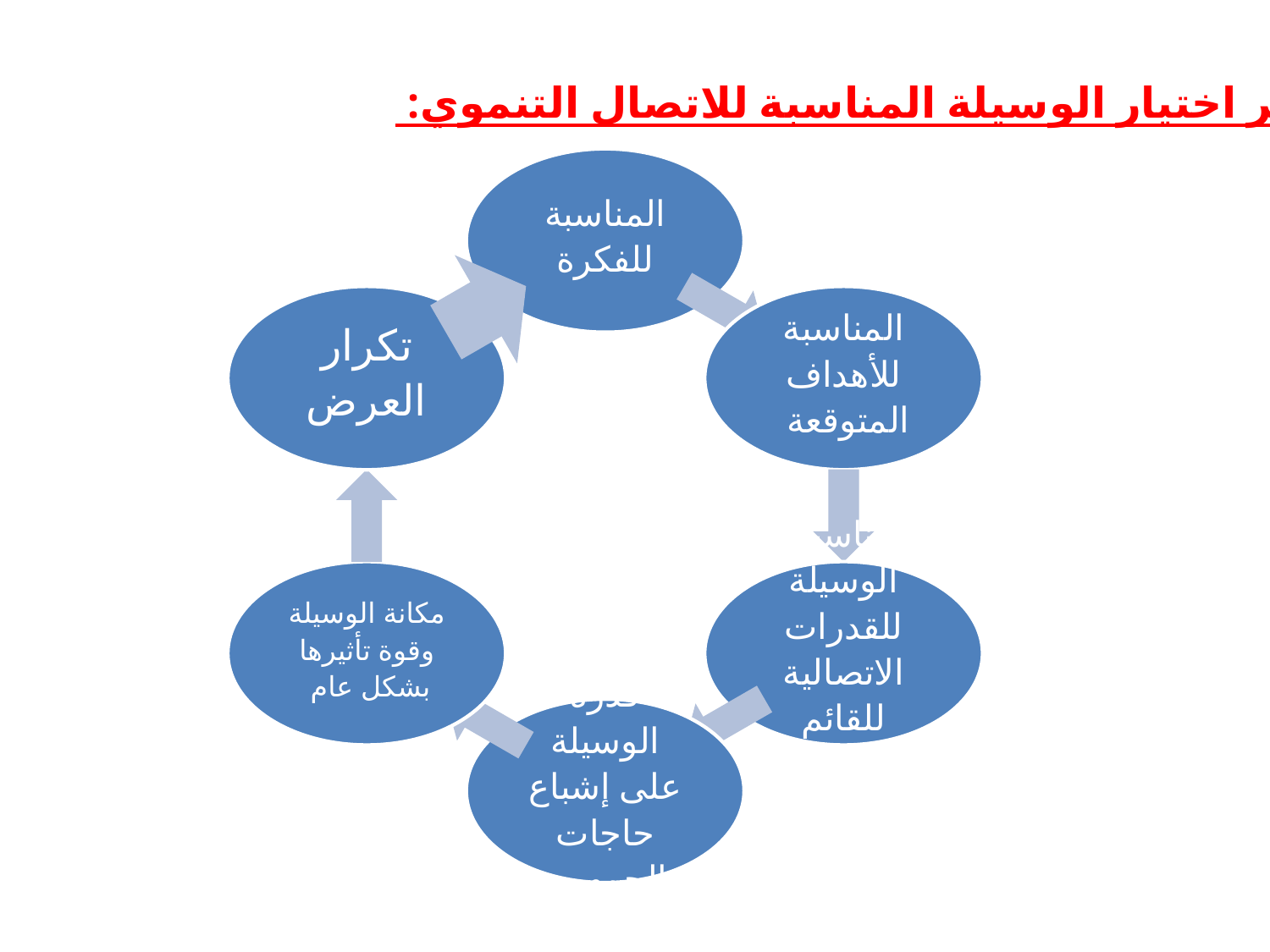

معاير اختيار الوسيلة المناسبة للاتصال التنموي:
المناسبة للفكرة
قدرة الوسيلة على إشباع حاجات الجمهور
مكانة الوسيلة وقوة تأثيرها بشكل عام
تكرار العرض